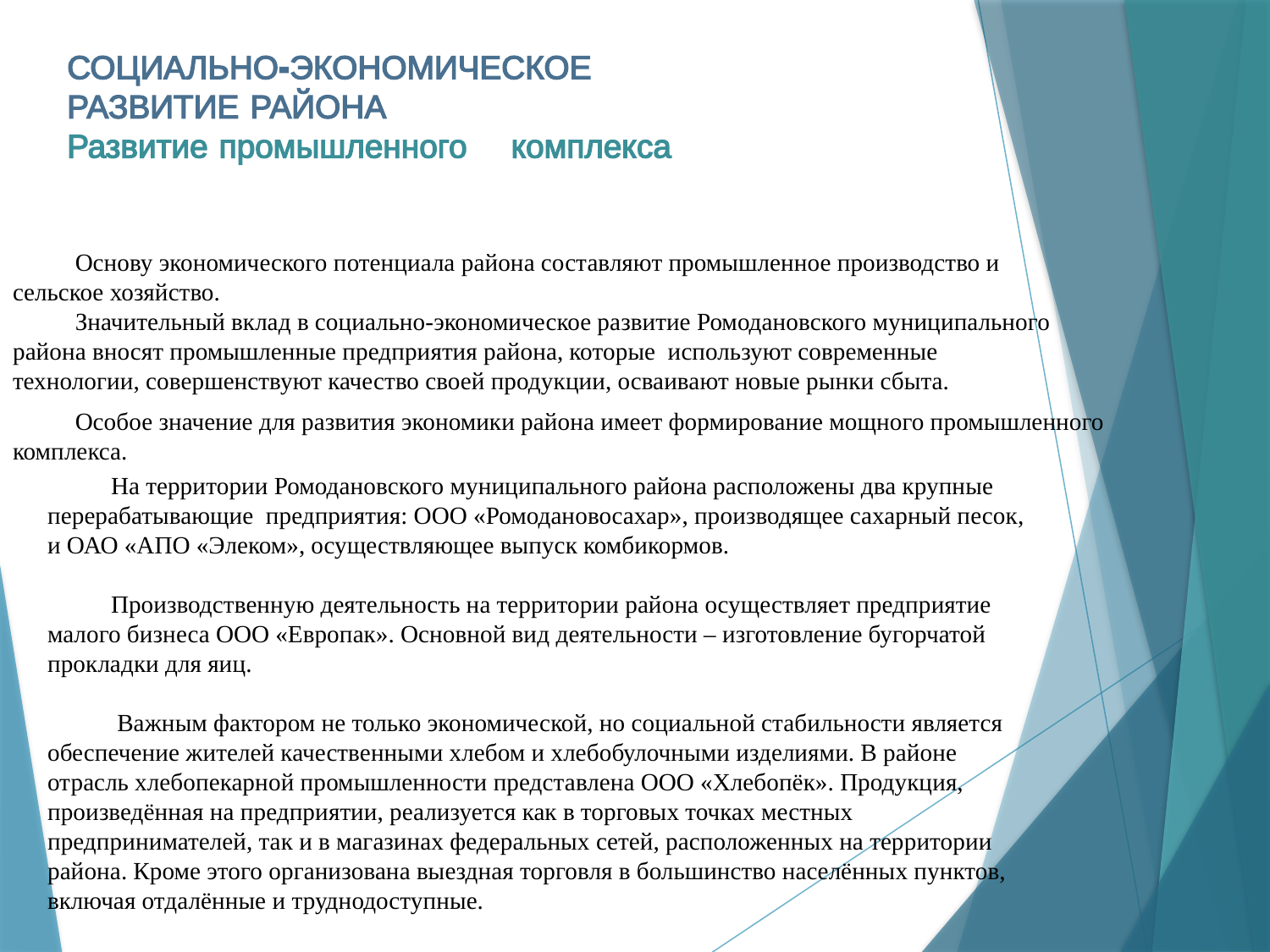

# СОЦИАЛЬНО-ЭКОНОМИЧЕСКОЕ РАЗВИТИЕ РАЙОНА Развитие промышленного    комплекса
Основу экономического потенциала района составляют промышленное производство и сельское хозяйство.
Значительный вклад в социально-экономическое развитие Ромодановского муниципального района вносят промышленные предприятия района, которые  используют современные технологии, совершенствуют качество своей продукции, осваивают новые рынки сбыта.
Особое значение для развития экономики района имеет формирование мощного промышленного комплекса.

На территории Ромодановского муниципального района расположены два крупные перерабатывающие  предприятия: ООО «Ромодановосахар», производящее сахарный песок, и ОАО «АПО «Элеком», осуществляющее выпуск комбикормов.

Производственную деятельность на территории района осуществляет предприятие малого бизнеса ООО «Европак». Основной вид деятельности – изготовление бугорчатой прокладки для яиц.

 Важным фактором не только экономической, но социальной стабильности является обеспечение жителей качественными хлебом и хлебобулочными изделиями. В районе отрасль хлебопекарной промышленности представлена ООО «Хлебопёк». Продукция, произведённая на предприятии, реализуется как в торговых точках местных предпринимателей, так и в магазинах федеральных сетей, расположенных на территории района. Кроме этого организована выездная торговля в большинство населённых пунктов, включая отдалённые и труднодоступные.

[unsupported chart]